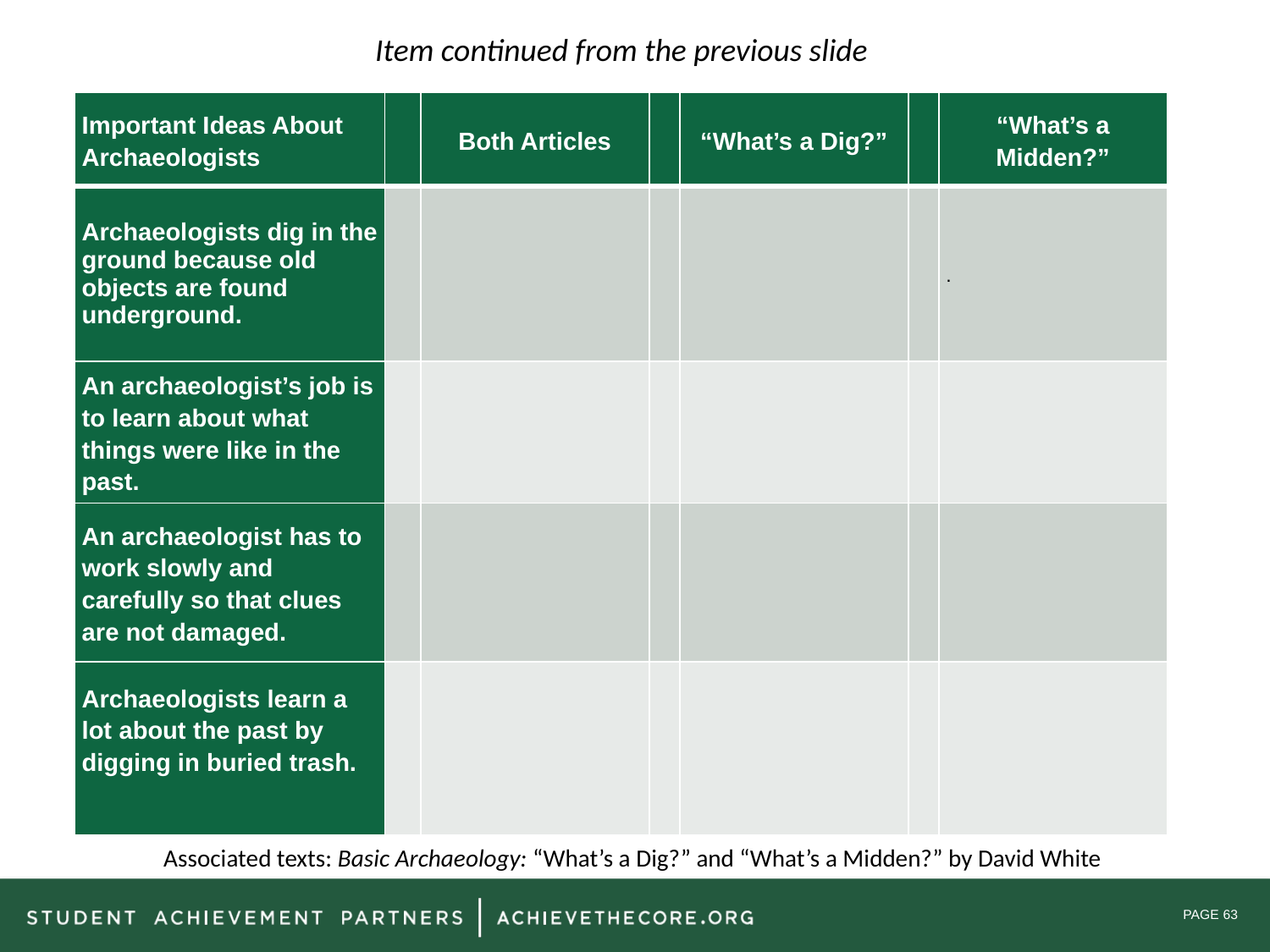

Item continued from the previous slide
| Important Ideas About Archaeologists |  | Both Articles |  | “What’s a Dig?” |  | “What’s a Midden?” |
| --- | --- | --- | --- | --- | --- | --- |
| Archaeologists dig in the ground because old objects are found underground. |  |  |  |  |  | . |
| An archaeologist’s job is to learn about what things were like in the past. |  |  |  |  |  |  |
| An archaeologist has to work slowly and carefully so that clues are not damaged. |  |  |  |  |  |  |
| Archaeologists learn a lot about the past by digging in buried trash. |  |  |  |  |  |  |

Associated texts: Basic Archaeology: “What’s a Dig?” and “What’s a Midden?” by David White